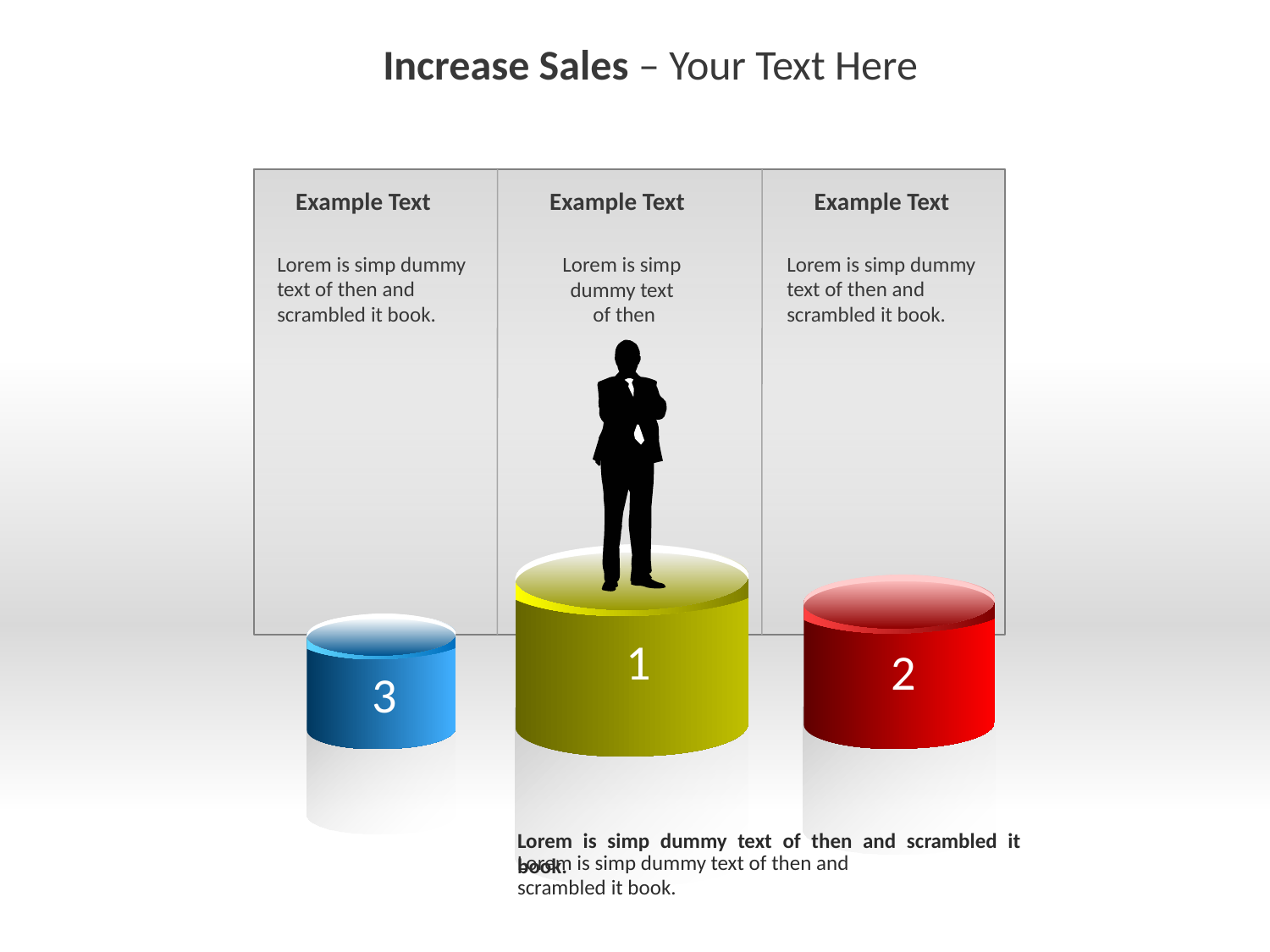

Increase Sales – Your Text Here

Example Text
Example Text
Example Text
Lorem is simp dummy
text of then and
scrambled it book.

Lorem is simp
dummy text
of then
Lorem is simp dummy
text of then and
scrambled it book.

1
2
3

Lorem is simp dummy text of then and scrambled it book.

Lorem is simp dummy text of then and
scrambled it book.